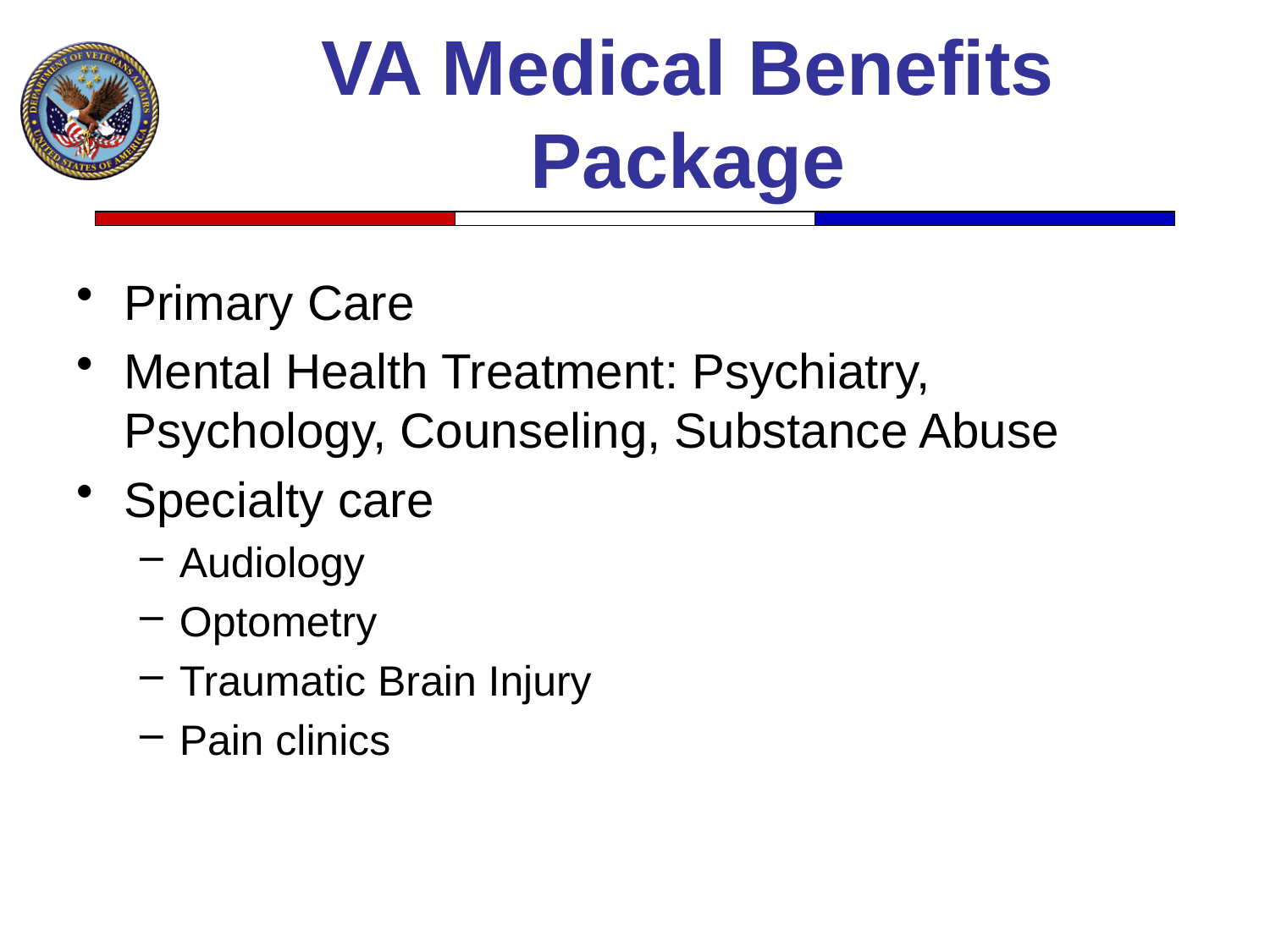

# VA Medical Benefits Package
Primary Care
Mental Health Treatment: Psychiatry, Psychology, Counseling, Substance Abuse
Specialty care
Audiology
Optometry
Traumatic Brain Injury
Pain clinics